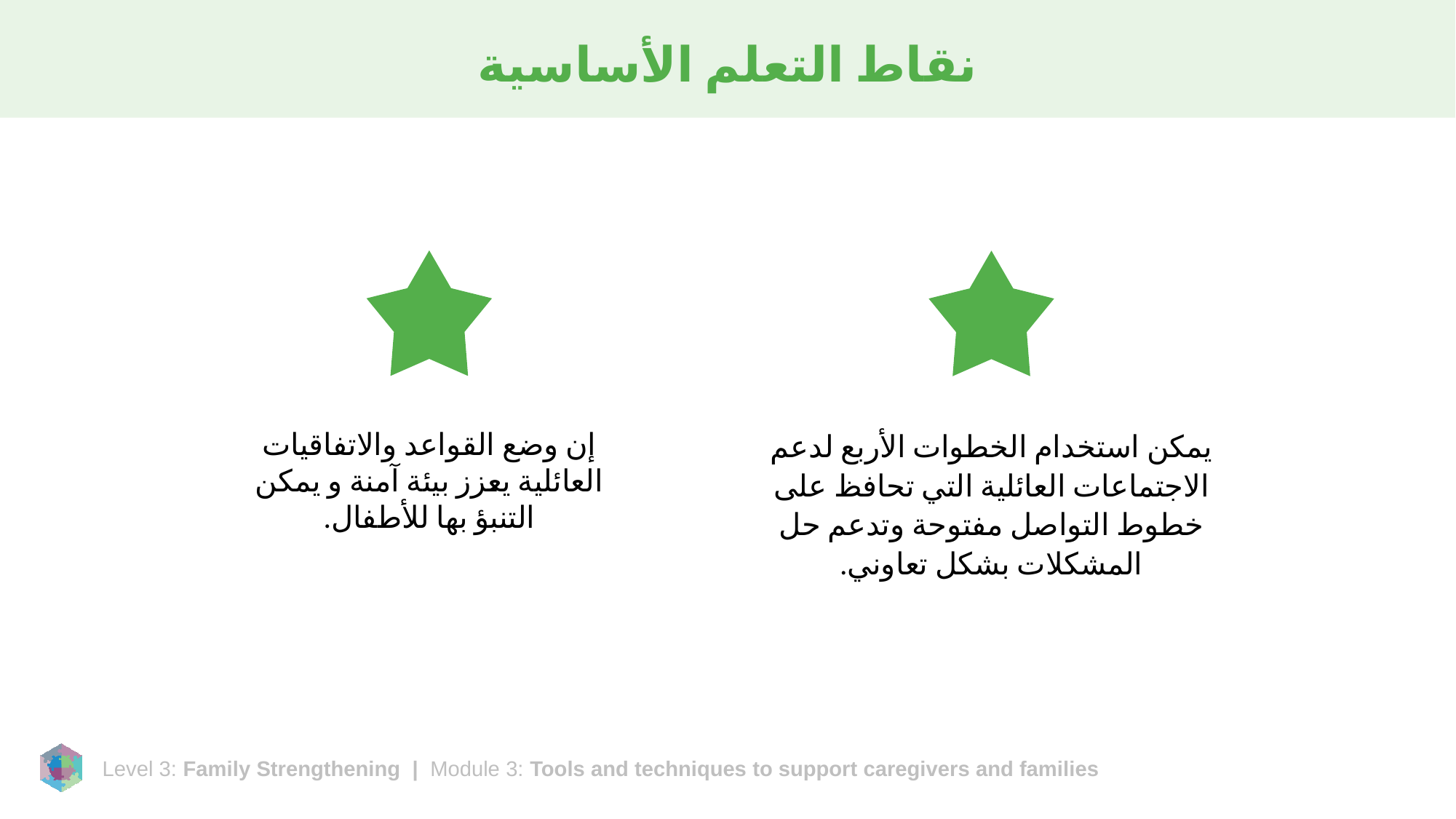

# نقاط التعلم الأساسية

إن وضع القواعد والاتفاقيات العائلية يعزز بيئة آمنة و يمكن التنبؤ بها للأطفال.
يمكن استخدام الخطوات الأربع لدعم الاجتماعات العائلية التي تحافظ على خطوط التواصل مفتوحة وتدعم حل المشكلات بشكل تعاوني.